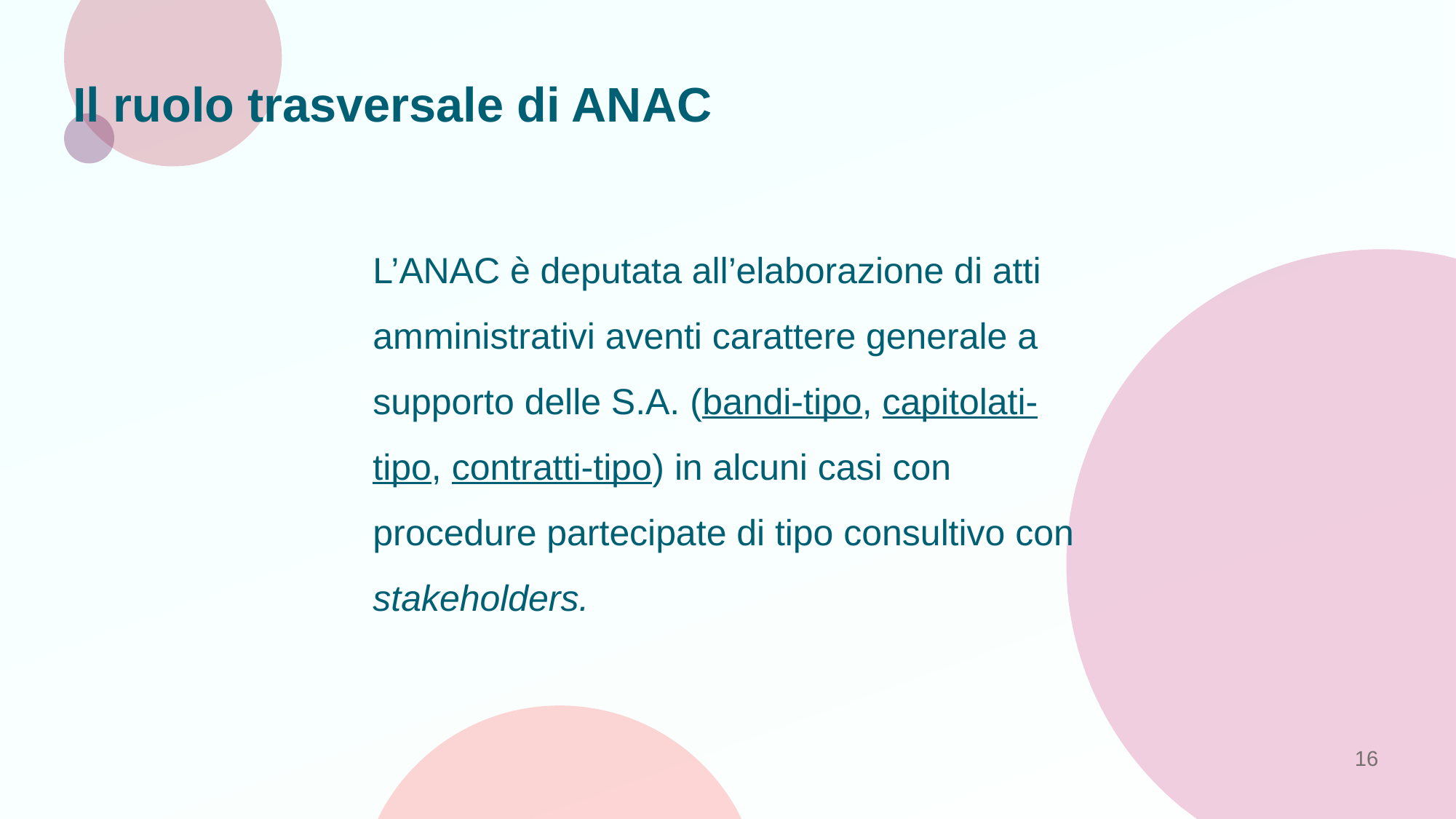

# Il ruolo trasversale di ANAC
L’ANAC è deputata all’elaborazione di atti amministrativi aventi carattere generale a supporto delle S.A. (bandi-tipo, capitolati-tipo, contratti-tipo) in alcuni casi con procedure partecipate di tipo consultivo con stakeholders.
16